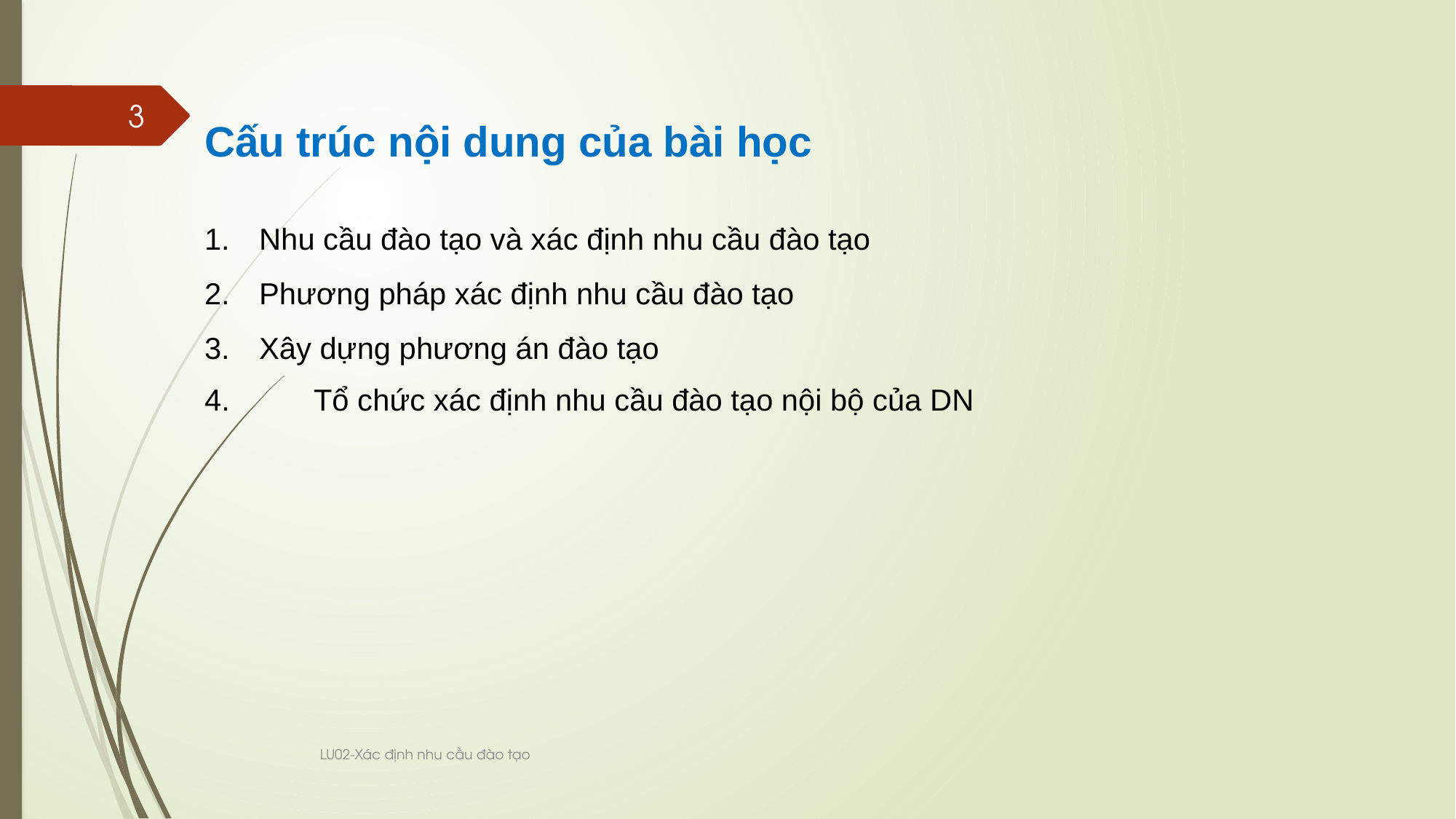

3
Cấu trúc nội dung của bài học

Nhu cầu đào tạo và xác định nhu cầu đào tạo
Phương pháp xác định nhu cầu đào tạo
Xây dựng phương án đào tạo
4. 	Tổ chức xác định nhu cầu đào tạo nội bộ của DN

LU02-Xác định nhu cầu đào tạo